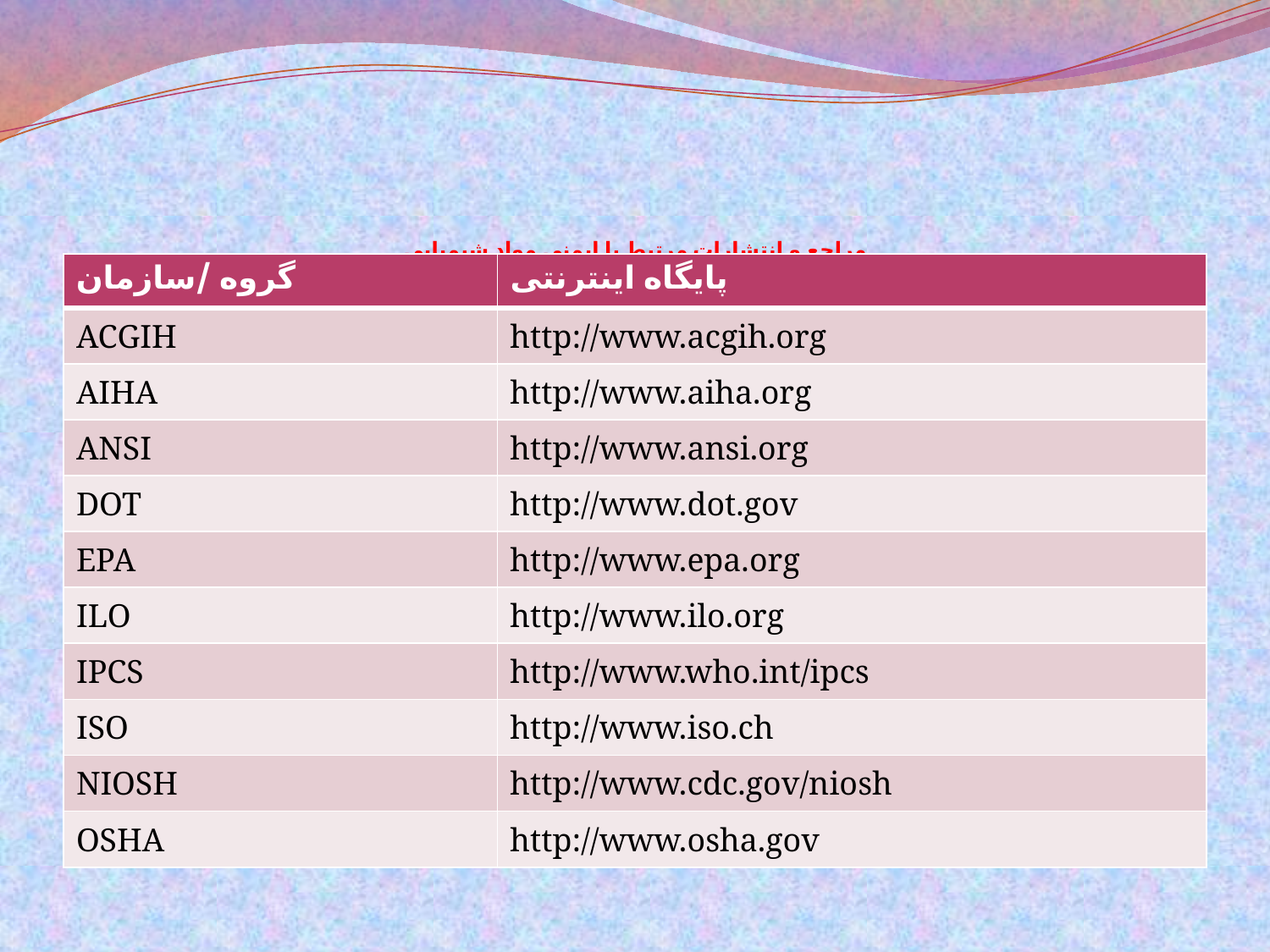

# مراجع و انتشارات مرتبط با ايمني مواد شيميايي برخي از پايگاه های اينترنتي قابل استفاده در ايمني شيميايي
| گروه /سازمان | پایگاه اینترنتی |
| --- | --- |
| ACGIH | http://www.acgih.org |
| AIHA | http://www.aiha.org |
| ANSI | http://www.ansi.org |
| DOT | http://www.dot.gov |
| EPA | http://www.epa.org |
| ILO | http://www.ilo.org |
| IPCS | http://www.who.int/ipcs |
| ISO | http://www.iso.ch |
| NIOSH | http://www.cdc.gov/niosh |
| OSHA | http://www.osha.gov |